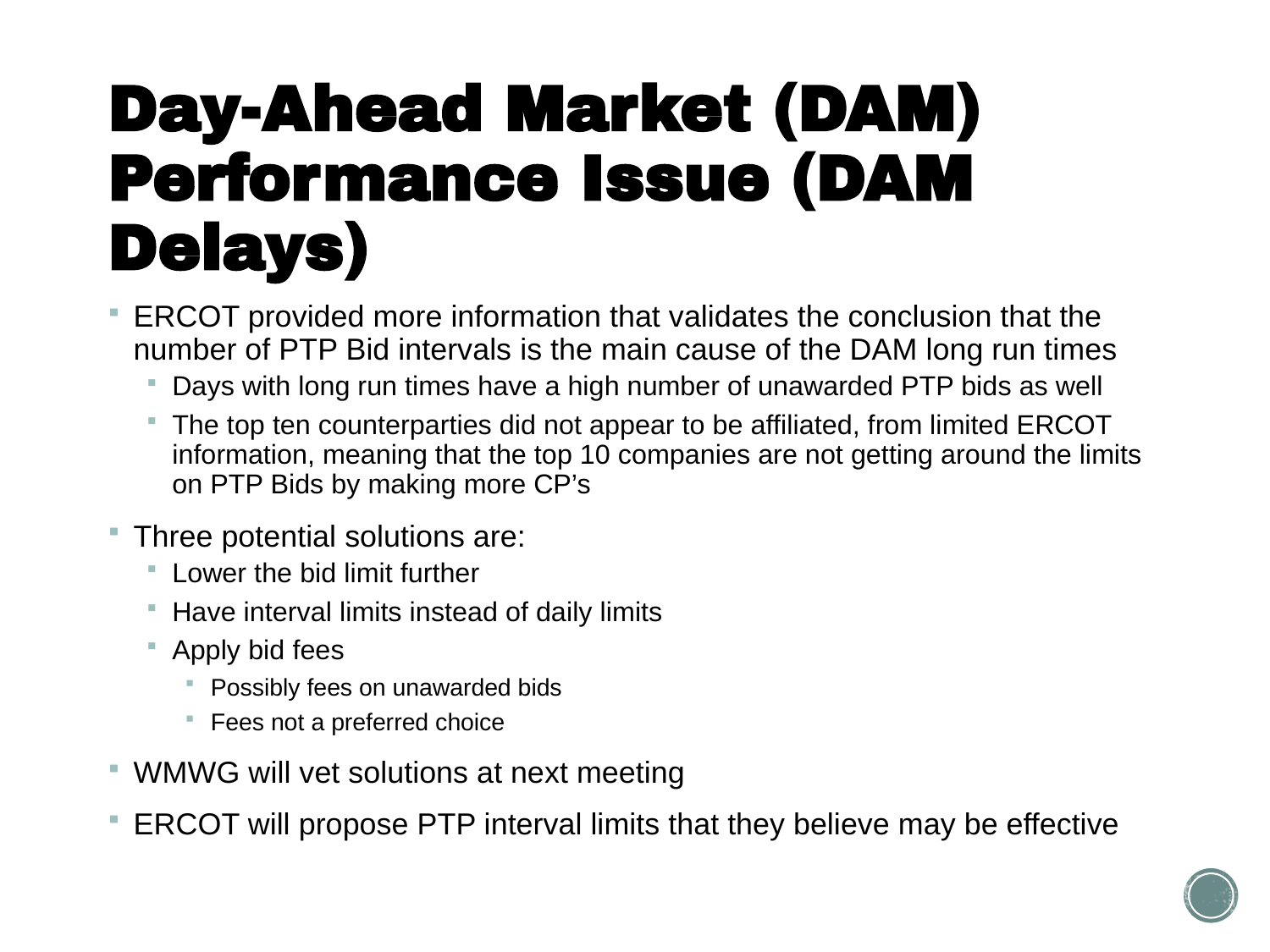

# Day-Ahead Market (DAM) Performance Issue (DAM Delays)
ERCOT provided more information that validates the conclusion that the number of PTP Bid intervals is the main cause of the DAM long run times
Days with long run times have a high number of unawarded PTP bids as well
The top ten counterparties did not appear to be affiliated, from limited ERCOT information, meaning that the top 10 companies are not getting around the limits on PTP Bids by making more CP’s
Three potential solutions are:
Lower the bid limit further
Have interval limits instead of daily limits
Apply bid fees
Possibly fees on unawarded bids
Fees not a preferred choice
WMWG will vet solutions at next meeting
ERCOT will propose PTP interval limits that they believe may be effective